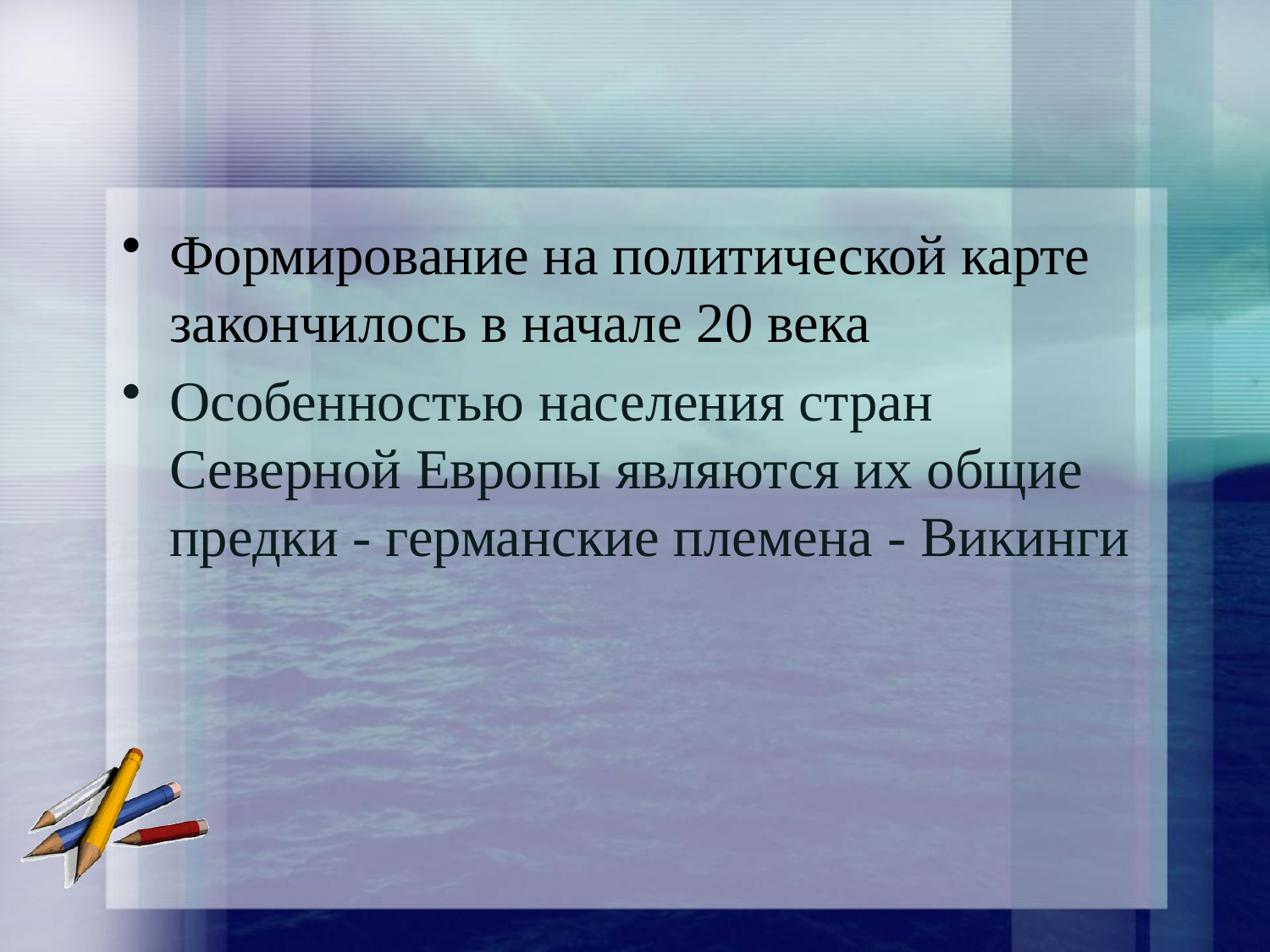

#
Формирование на политической карте закончилось в начале 20 века
Особенностью населения стран Северной Европы являются их общие предки - германские племена - Викинги